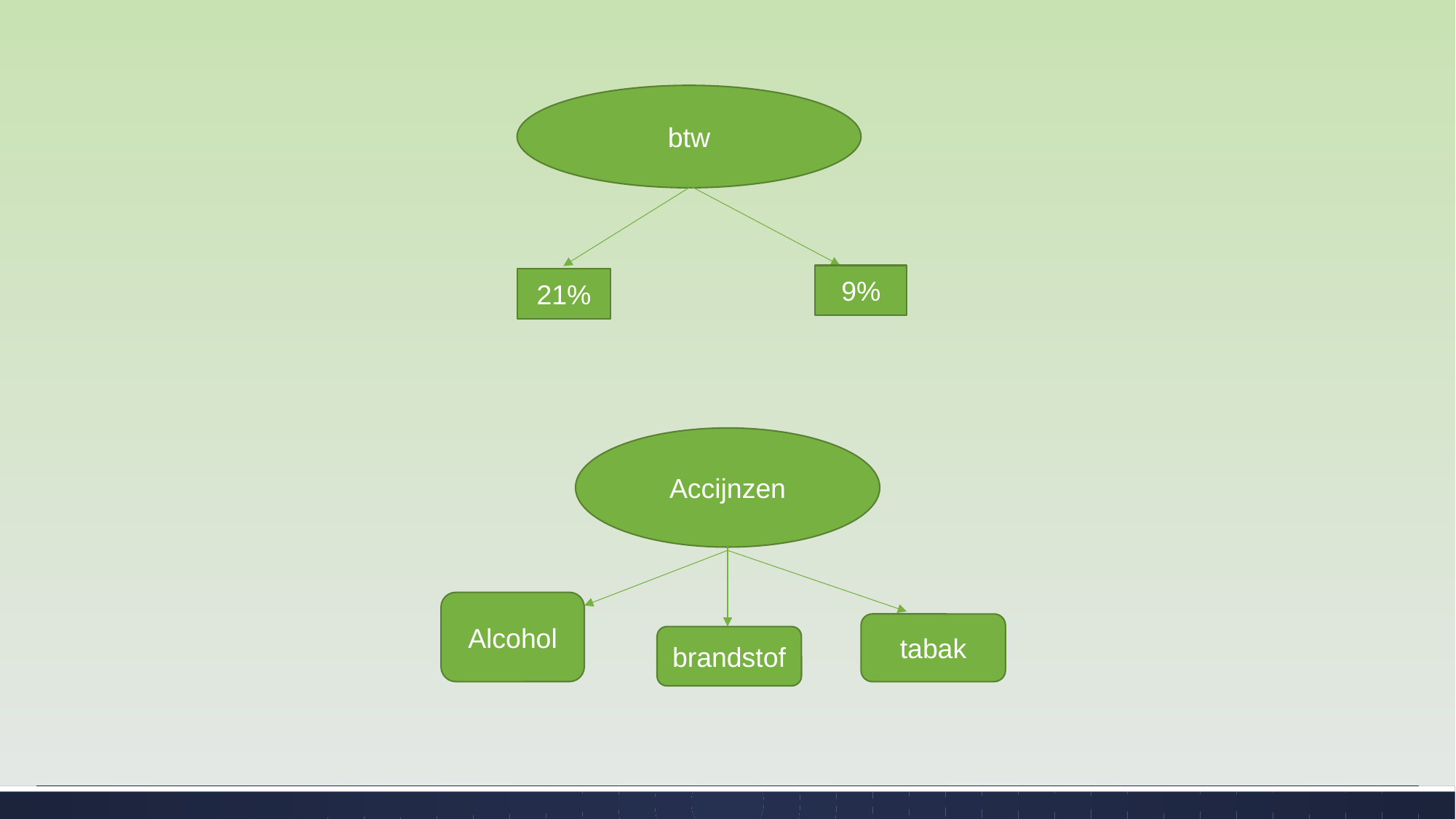

btw
9%
21%
Accijnzen
Alcohol
tabak
brandstof